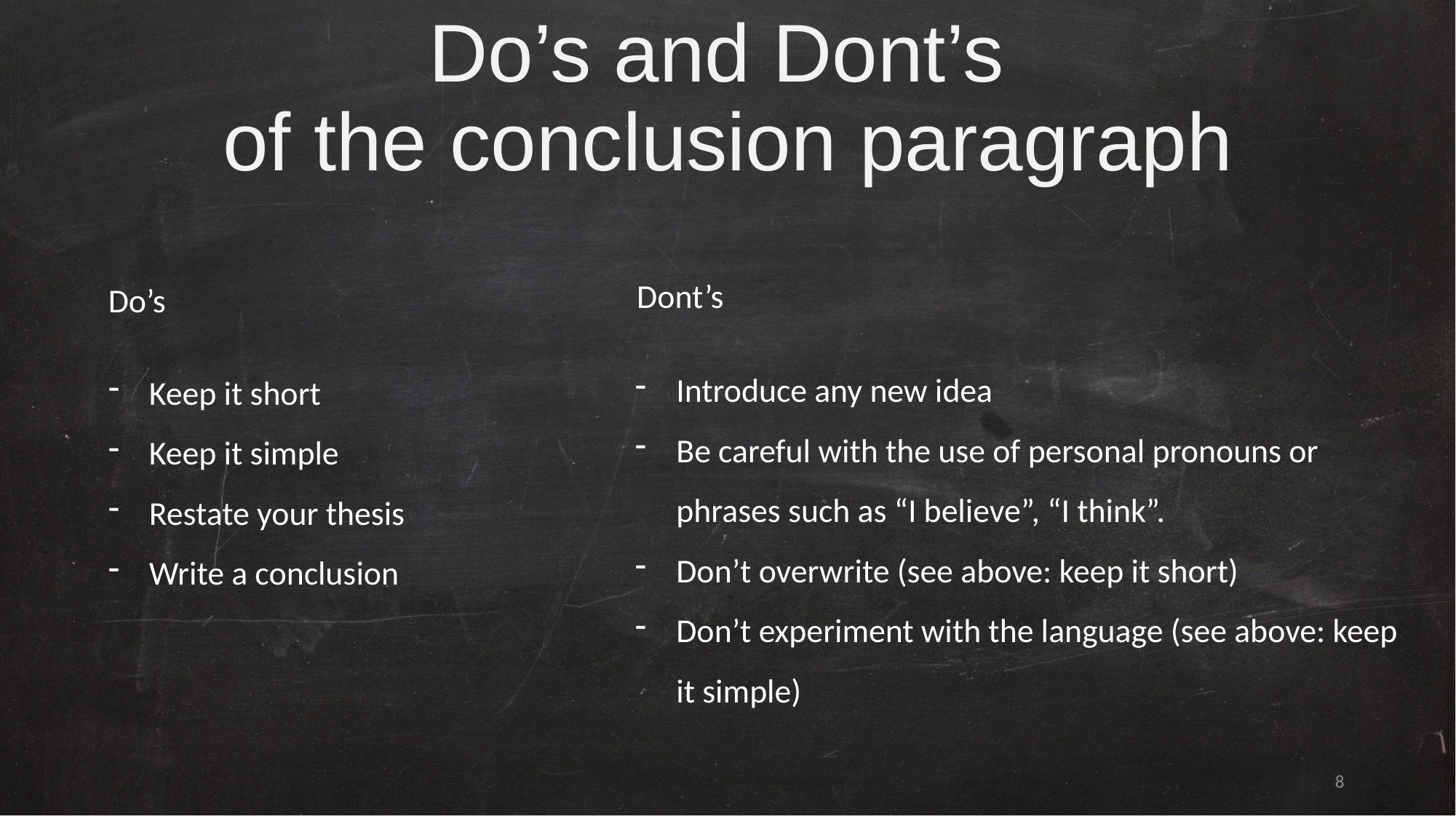

# Do’s and Dont’s of the conclusion paragraph
Dont’s
Do’s
Introduce any new idea
Be careful with the use of personal pronouns or phrases such as “I believe”, “I think”.
Don’t overwrite (see above: keep it short)
Don’t experiment with the language (see above: keep it simple)

Keep it short
Keep it simple
Restate your thesis
Write a conclusion

8